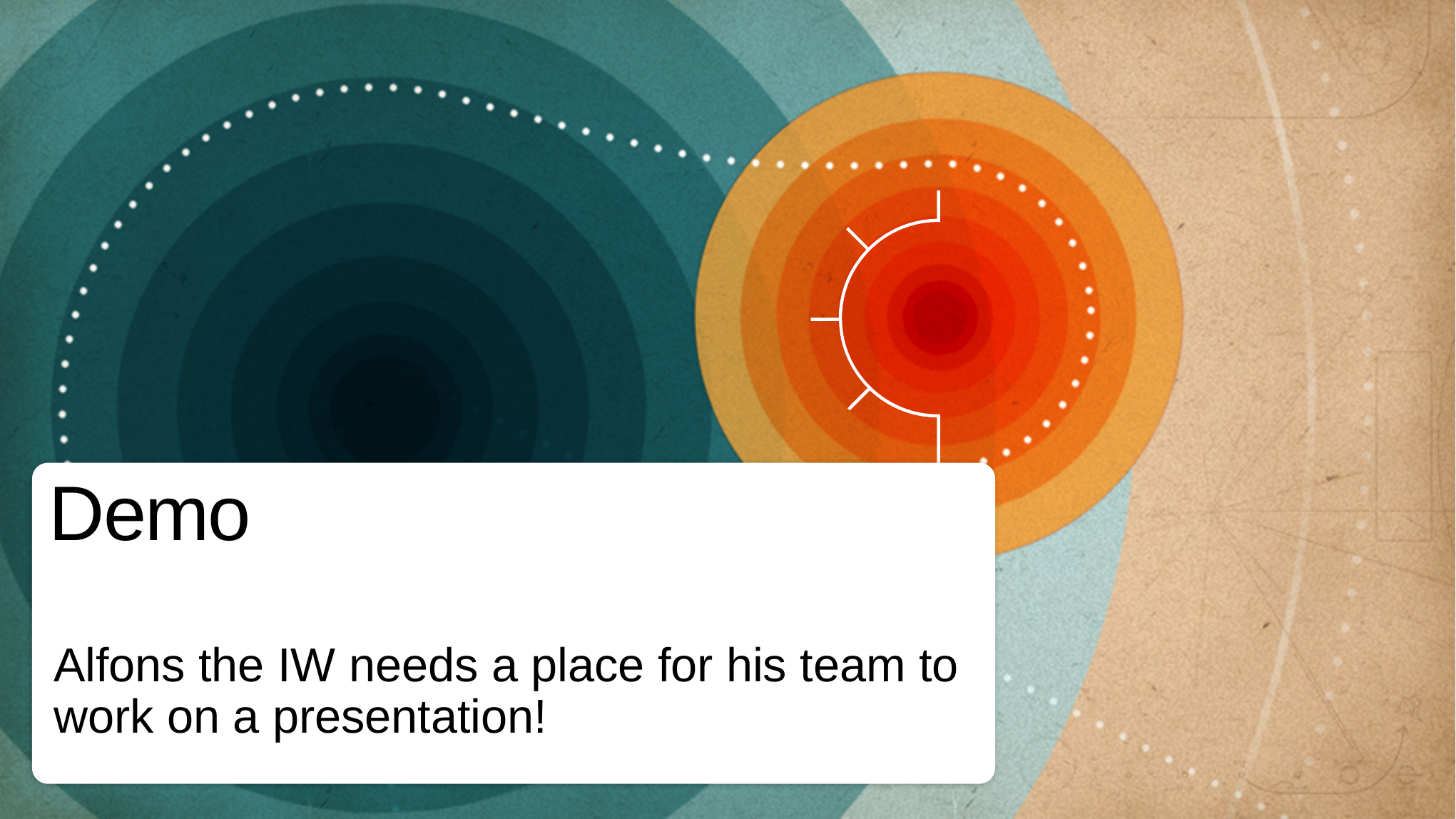

# Demo
Alfons the IW needs a place for his team to work on a presentation!